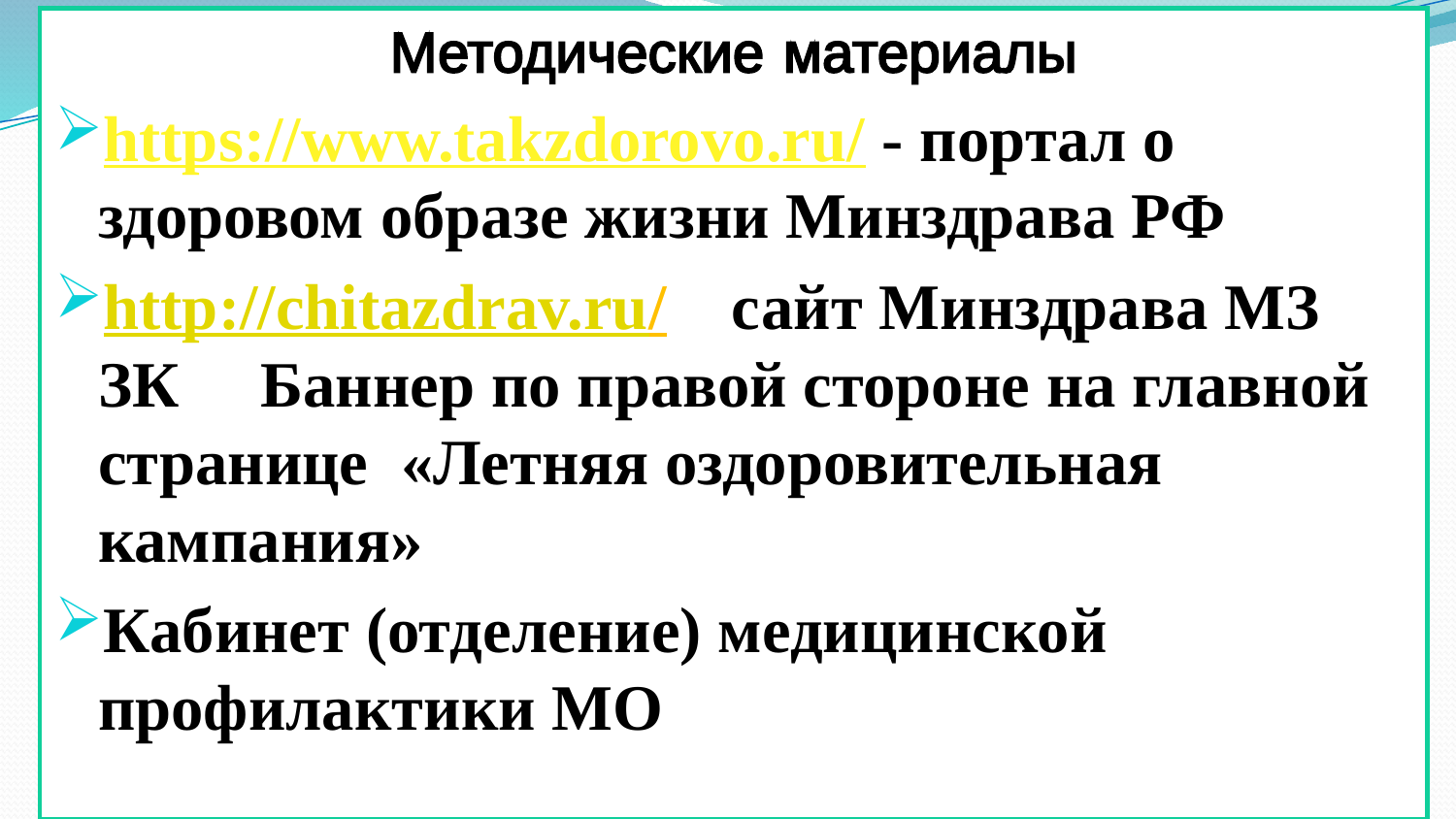

#
Методические материалы
https://www.takzdorovo.ru/ - портал о здоровом образе жизни Минздрава РФ
http://chitazdrav.ru/    сайт Минздрава МЗ ЗК     Баннер по правой стороне на главной странице  «Летняя оздоровительная кампания»
Кабинет (отделение) медицинской профилактики МО